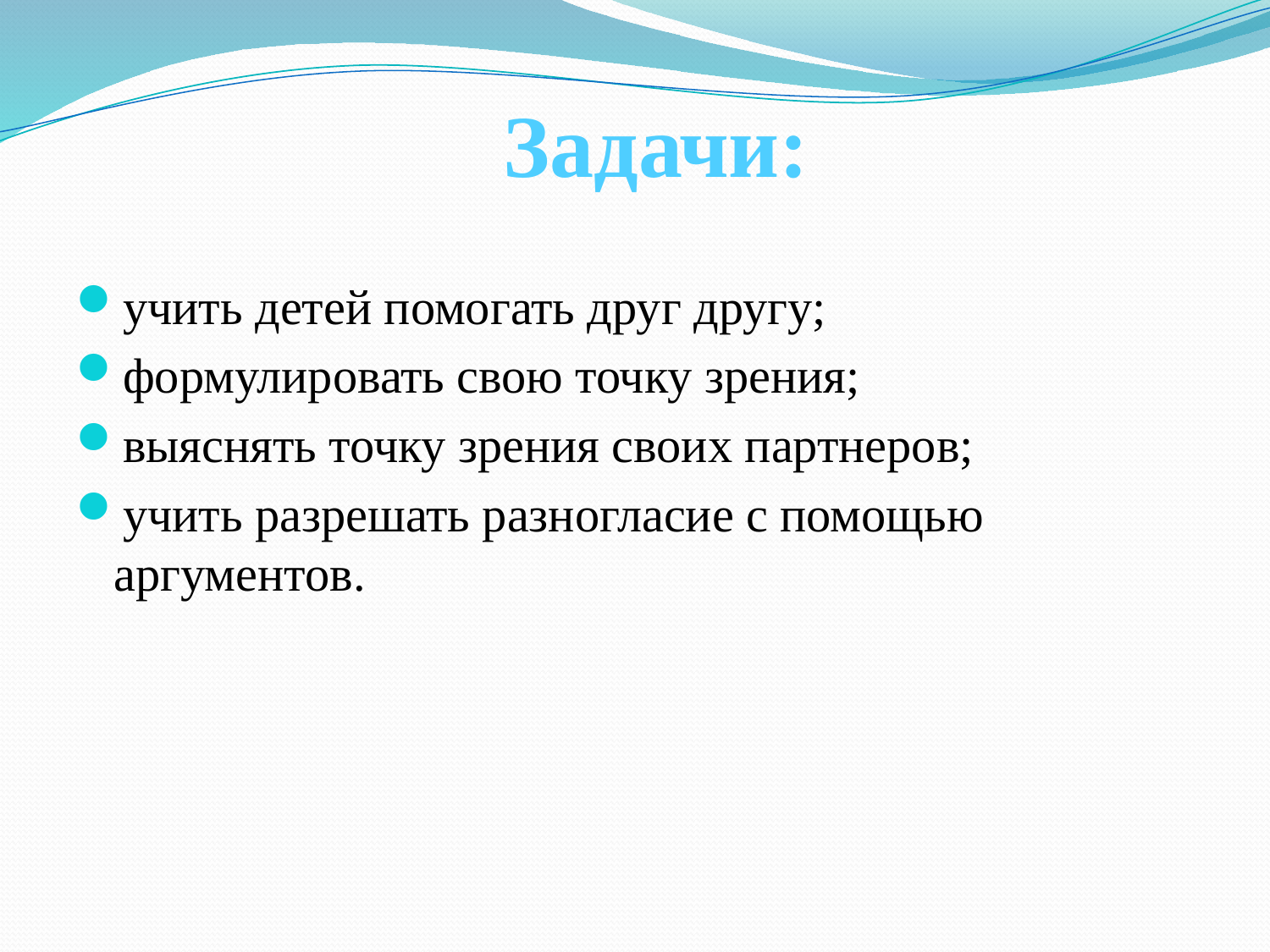

# Задачи:
учить детей помогать друг другу;
формулировать свою точку зрения;
выяснять точку зрения своих партнеров;
учить разрешать разногласие с помощью аргументов.